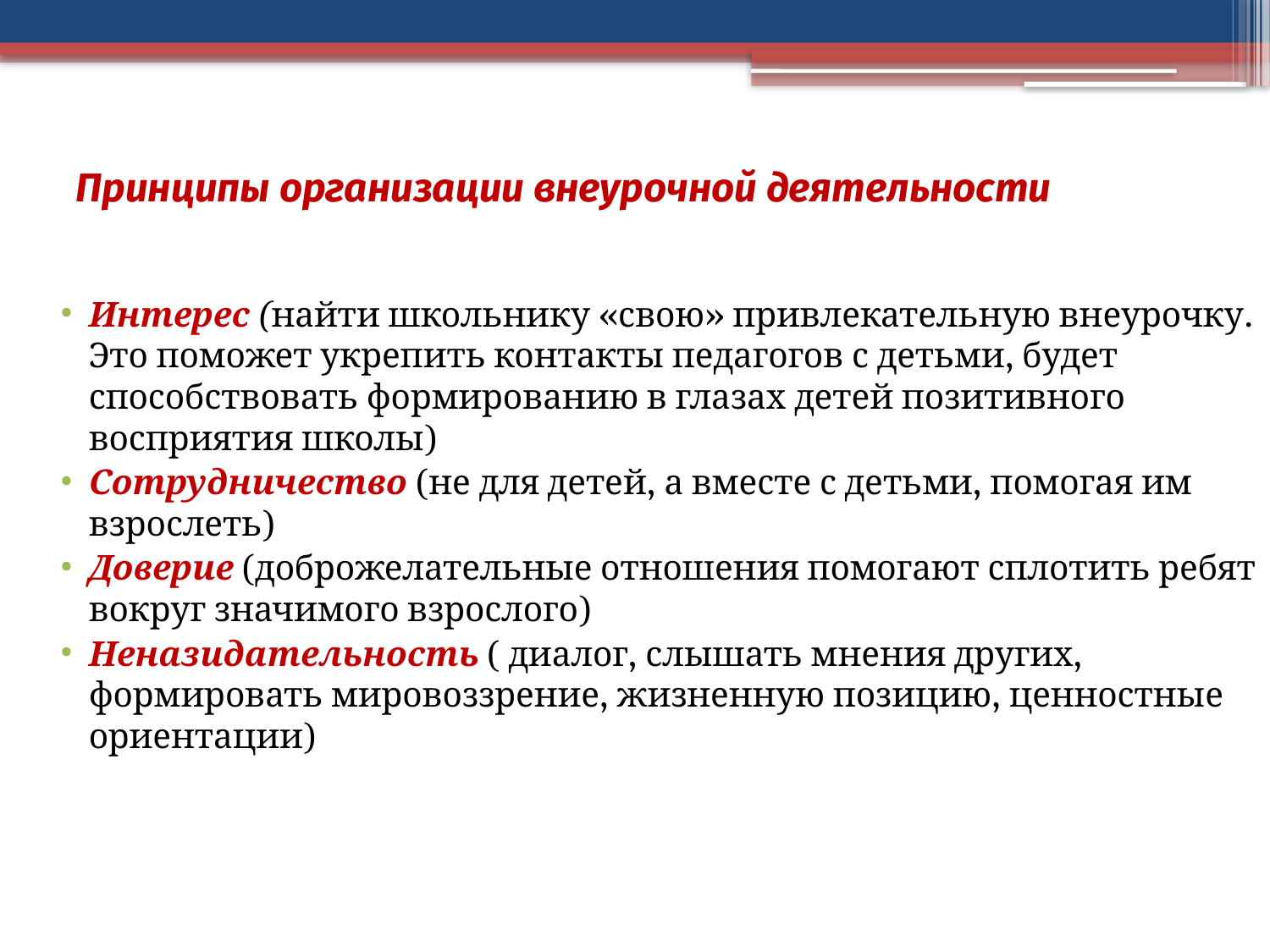

# Принципы организации внеурочной деятельности
Интерес (найти школьнику «свою» привлекательную внеурочку. Это поможет укрепить контакты педагогов с детьми, будет способствовать формированию в глазах детей позитивного восприятия школы)
Сотрудничество (не для детей, а вместе с детьми, помогая им взрослеть)
Доверие (доброжелательные отношения помогают сплотить ребят вокруг значимого взрослого)
Неназидательность ( диалог, слышать мнения других, формировать мировоззрение, жизненную позицию, ценностные ориентации)